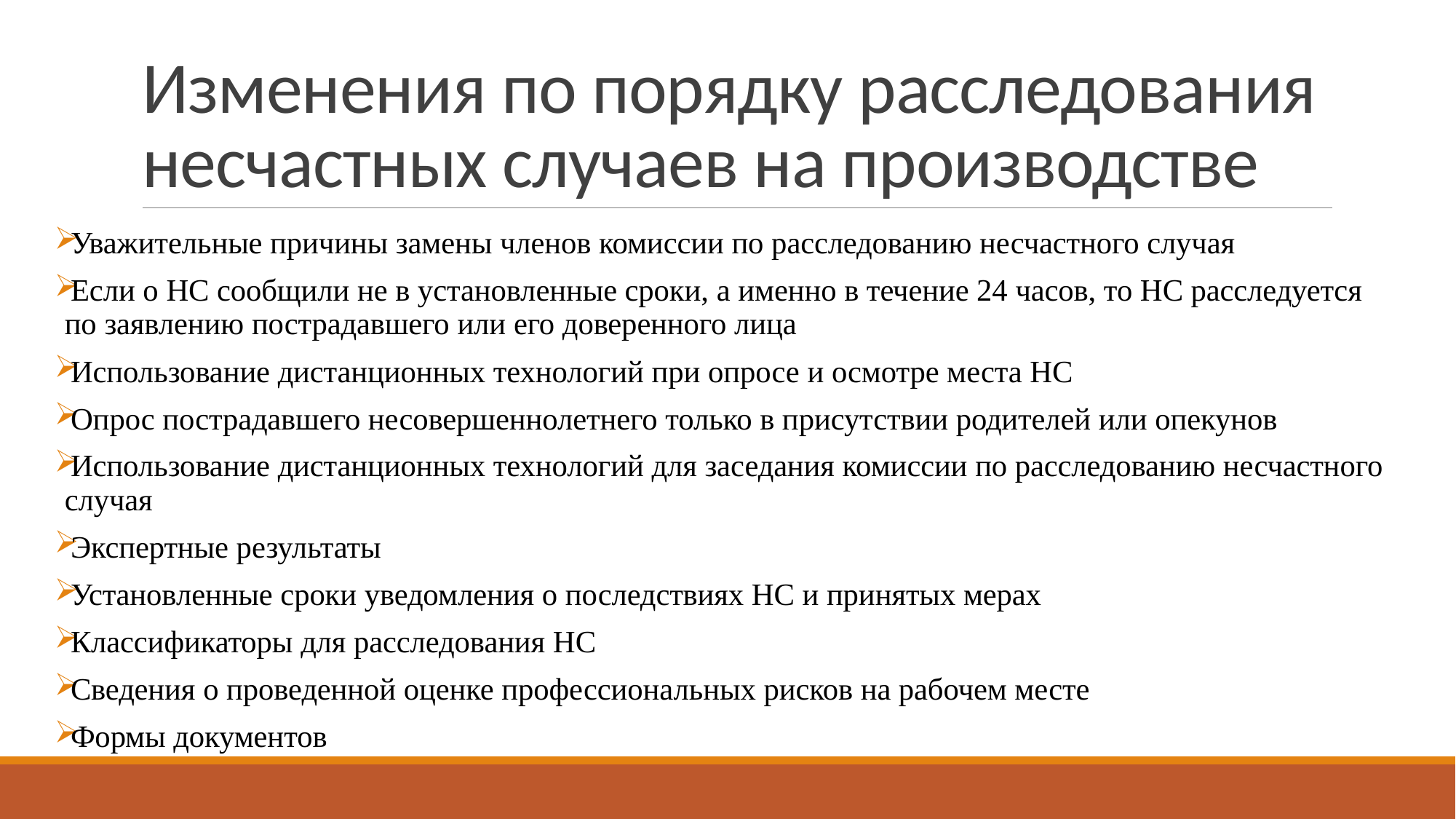

# Изменения по порядку расследования несчастных случаев на производстве
Уважительные причины замены членов комиссии по расследованию несчастного случая
Если о НС сообщили не в установленные сроки, а именно в течение 24 часов, то НС расследуется по заявлению пострадавшего или его доверенного лица
Использование дистанционных технологий при опросе и осмотре места НС
Опрос пострадавшего несовершеннолетнего только в присутствии родителей или опекунов
Использование дистанционных технологий для заседания комиссии по расследованию несчастного случая
Экспертные результаты
Установленные сроки уведомления о последствиях НС и принятых мерах
Классификаторы для расследования НС
Сведения о проведенной оценке профессиональных рисков на рабочем месте
Формы документов